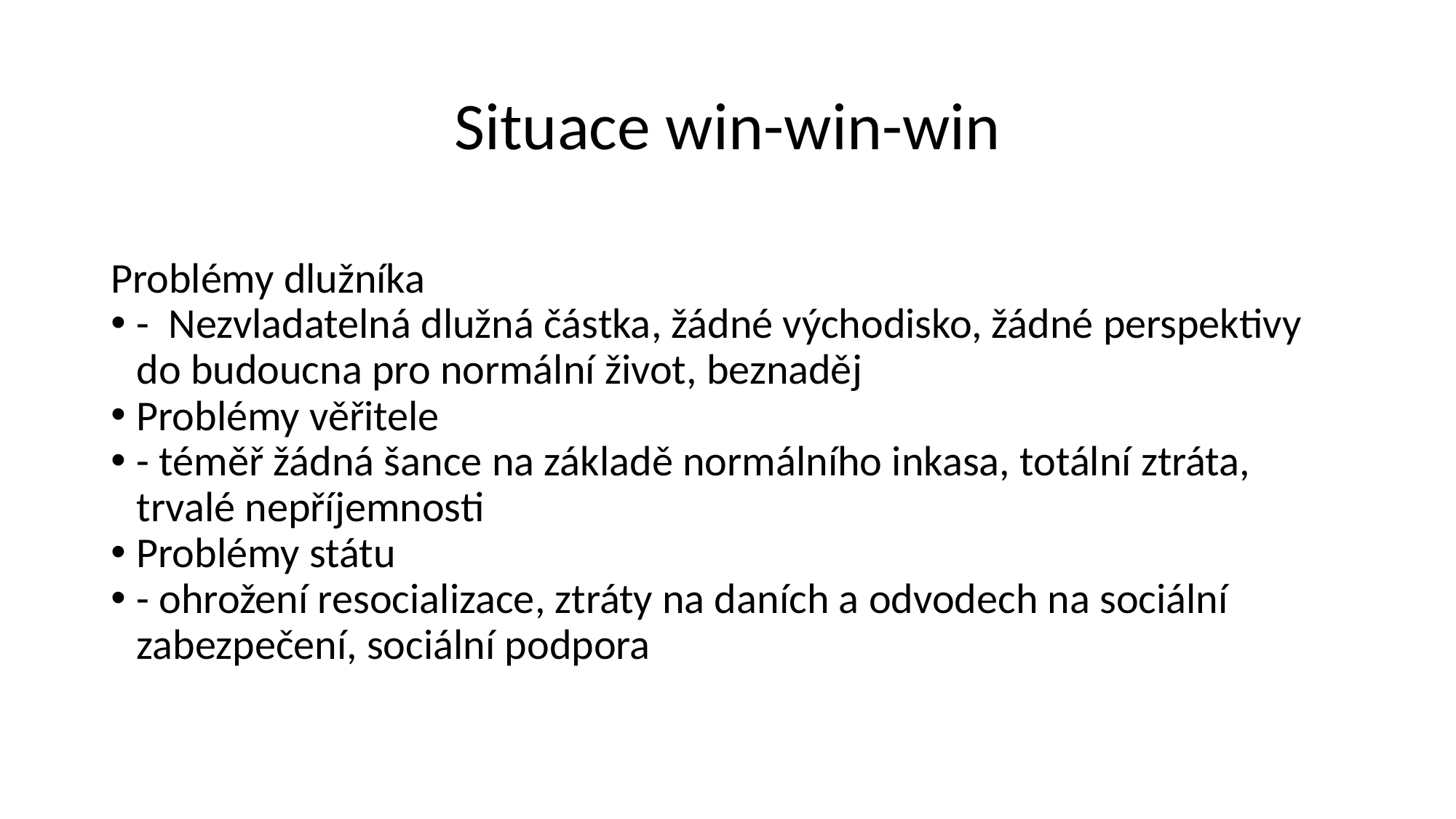

Situace win-win-win

Problémy dlužníka
-  Nezvladatelná dlužná částka, žádné východisko, žádné perspektivy do budoucna pro normální život, beznaděj
Problémy věřitele
- téměř žádná šance na základě normálního inkasa, totální ztráta, trvalé nepříjemnosti
Problémy státu
- ohrožení resocializace, ztráty na daních a odvodech na sociální zabezpečení, sociální podpora